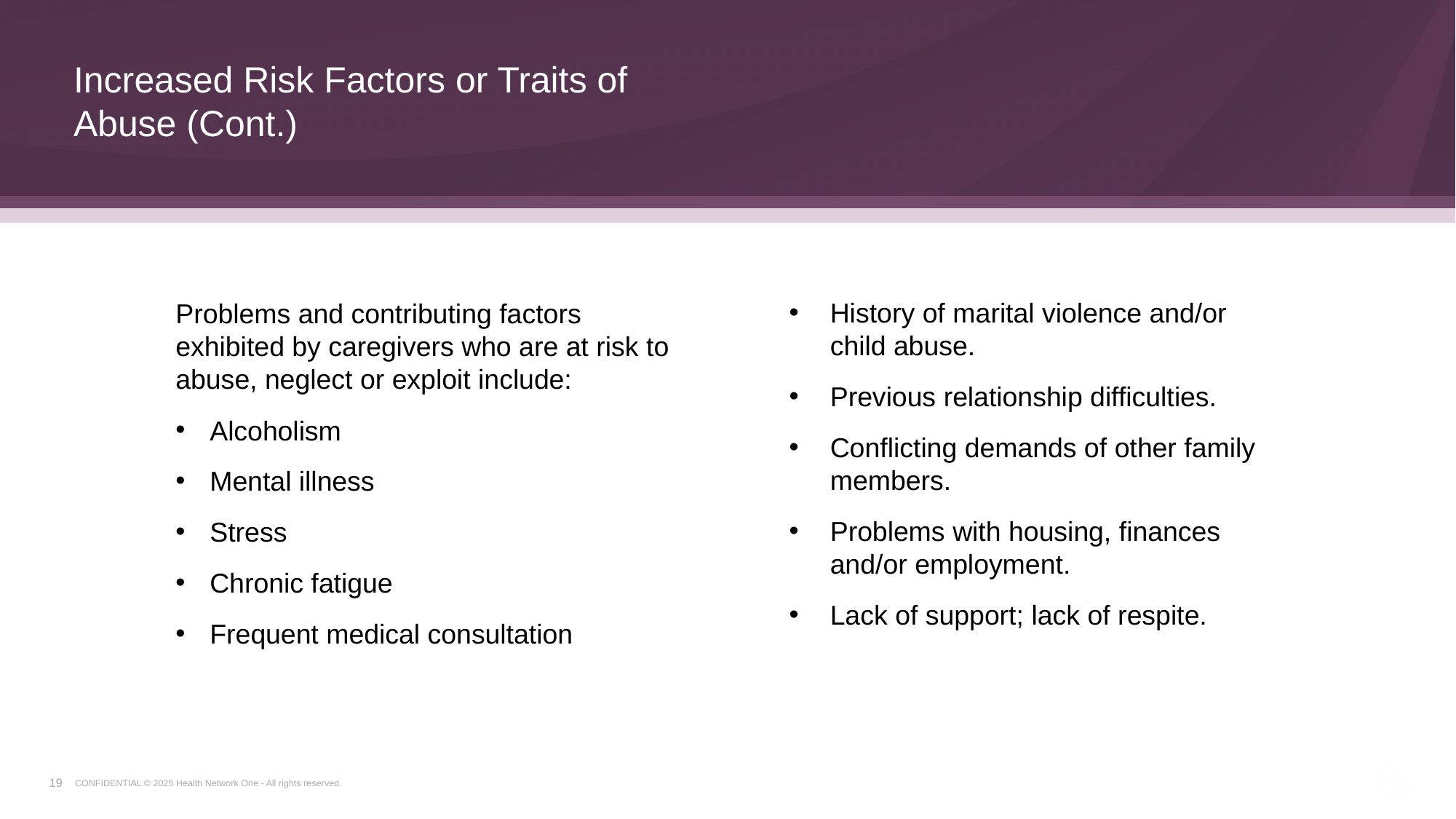

Increased Risk Factors or Traits of Abuse (Cont.)
History of marital violence and/or         child abuse.
Previous relationship difficulties.
Conflicting demands of other family members.
Problems with housing, finances         and/or employment.
Lack of support; lack of respite.
Problems and contributing factors exhibited by caregivers who are at risk to abuse, neglect or exploit include:
Alcoholism
Mental illness
Stress
Chronic fatigue
Frequent medical consultation
19